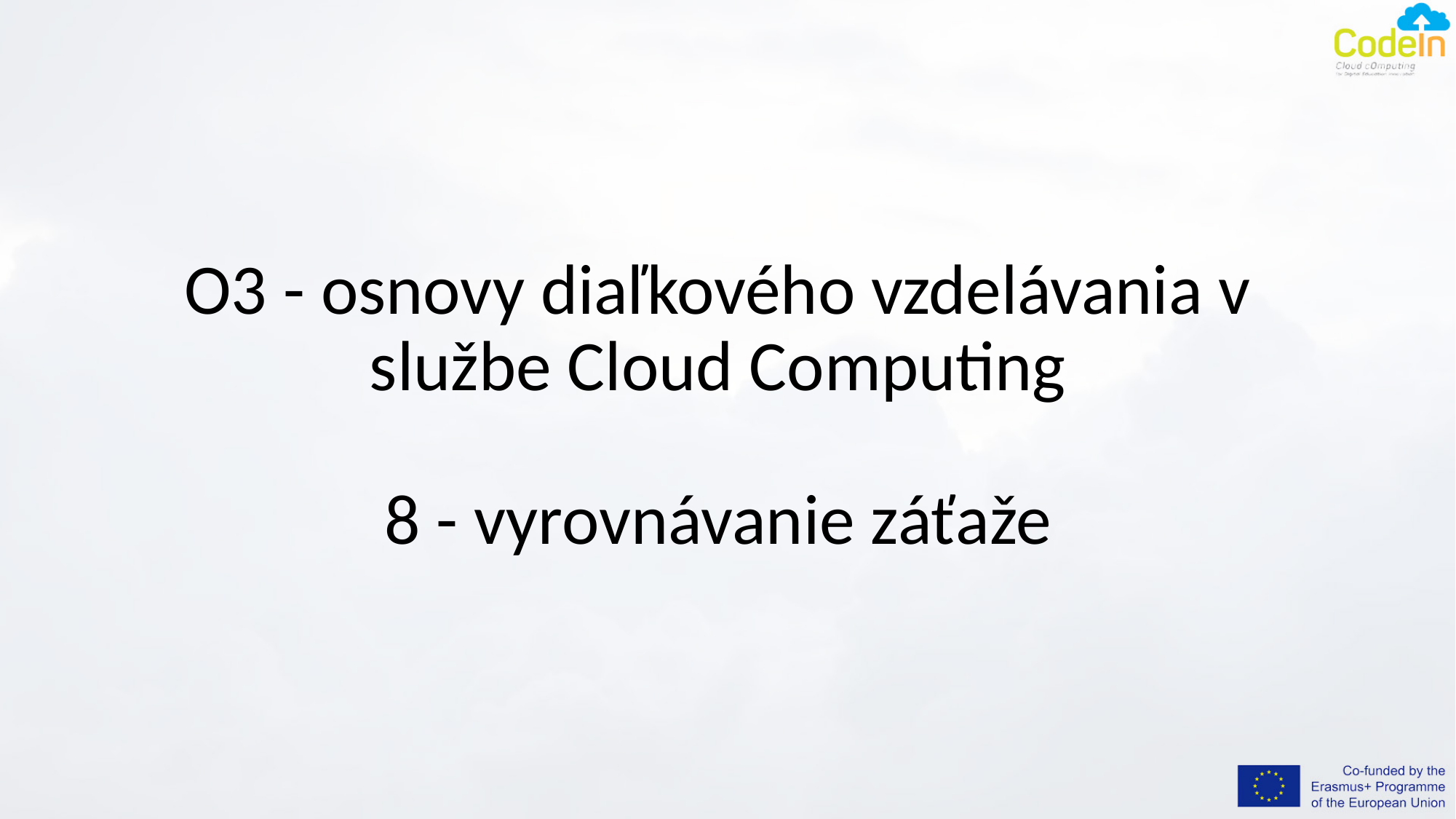

# O3 - osnovy diaľkového vzdelávania v službe Cloud Computing 8 - vyrovnávanie záťaže